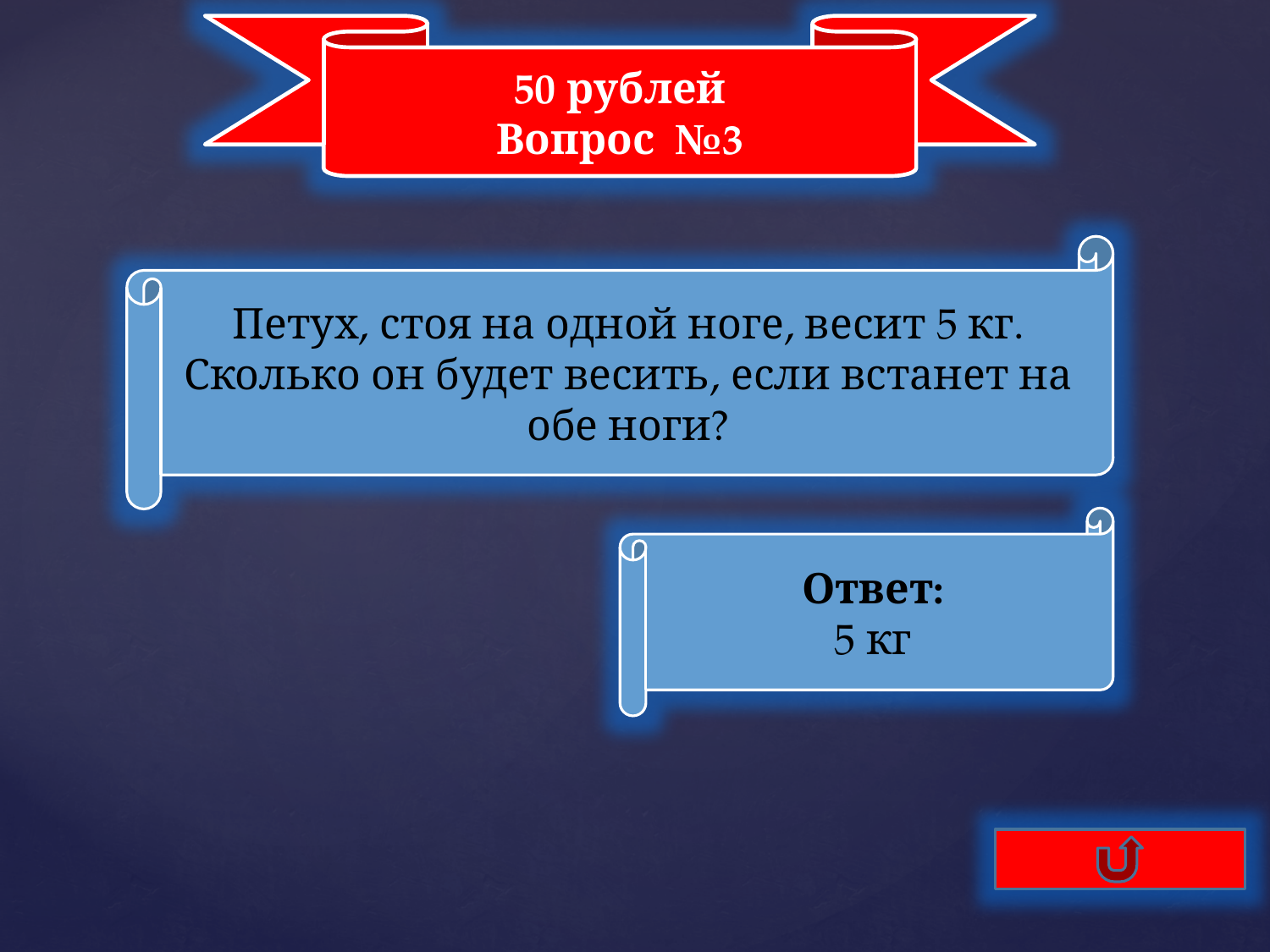

50 рублей
Вопрос  №3
Петух, стоя на одной ноге, весит 5 кг. Сколько он будет весить, если встанет на обе ноги?
Ответ:
5 кг